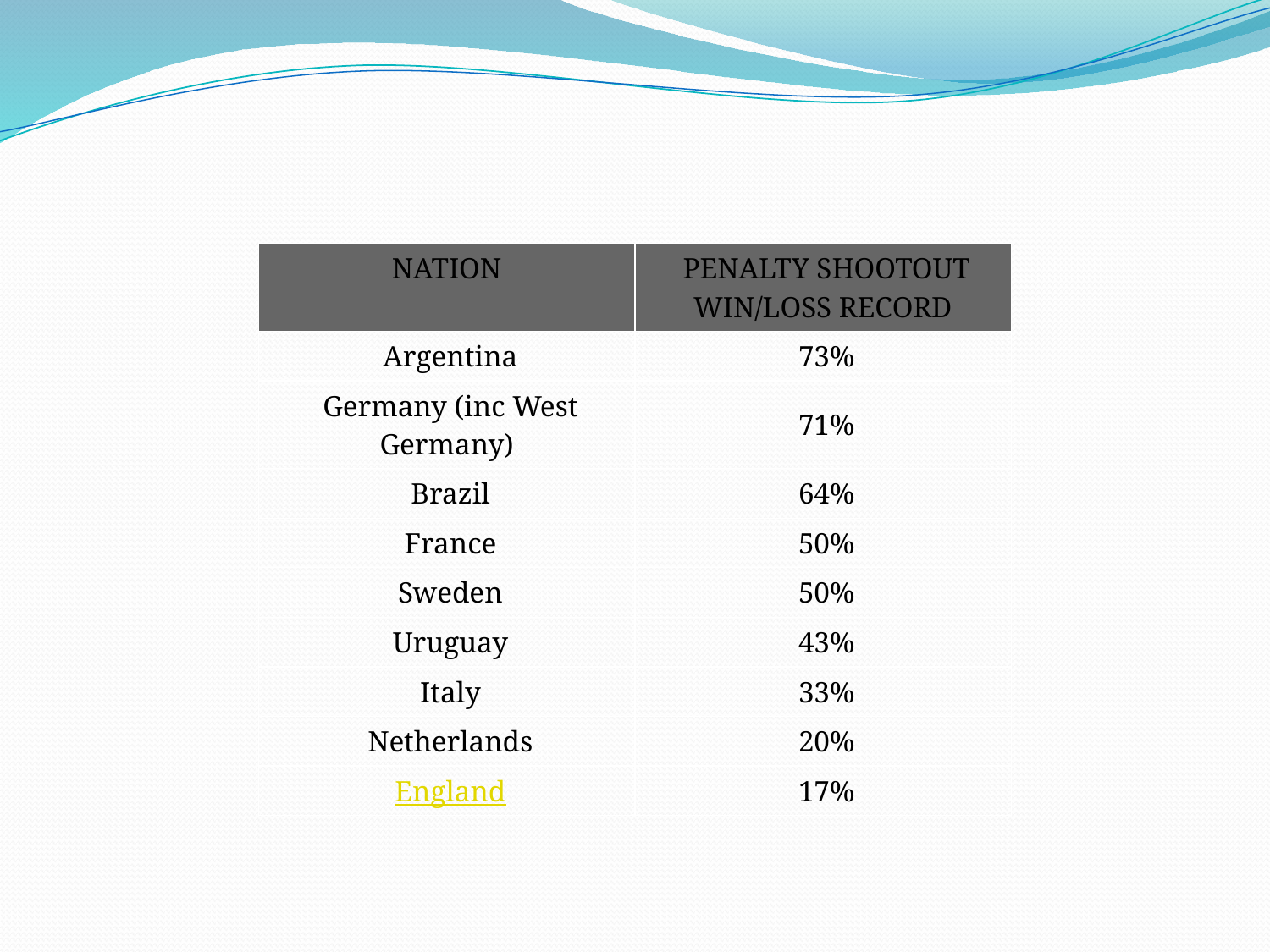

|  |  |
| --- | --- |
| NATION | PENALTY SHOOTOUT WIN/LOSS RECORD |
| Argentina | 73% |
| Germany (inc West Germany) | 71% |
| Brazil | 64% |
| France | 50% |
| Sweden | 50% |
| Uruguay | 43% |
| Italy | 33% |
| Netherlands | 20% |
| England | 17% |